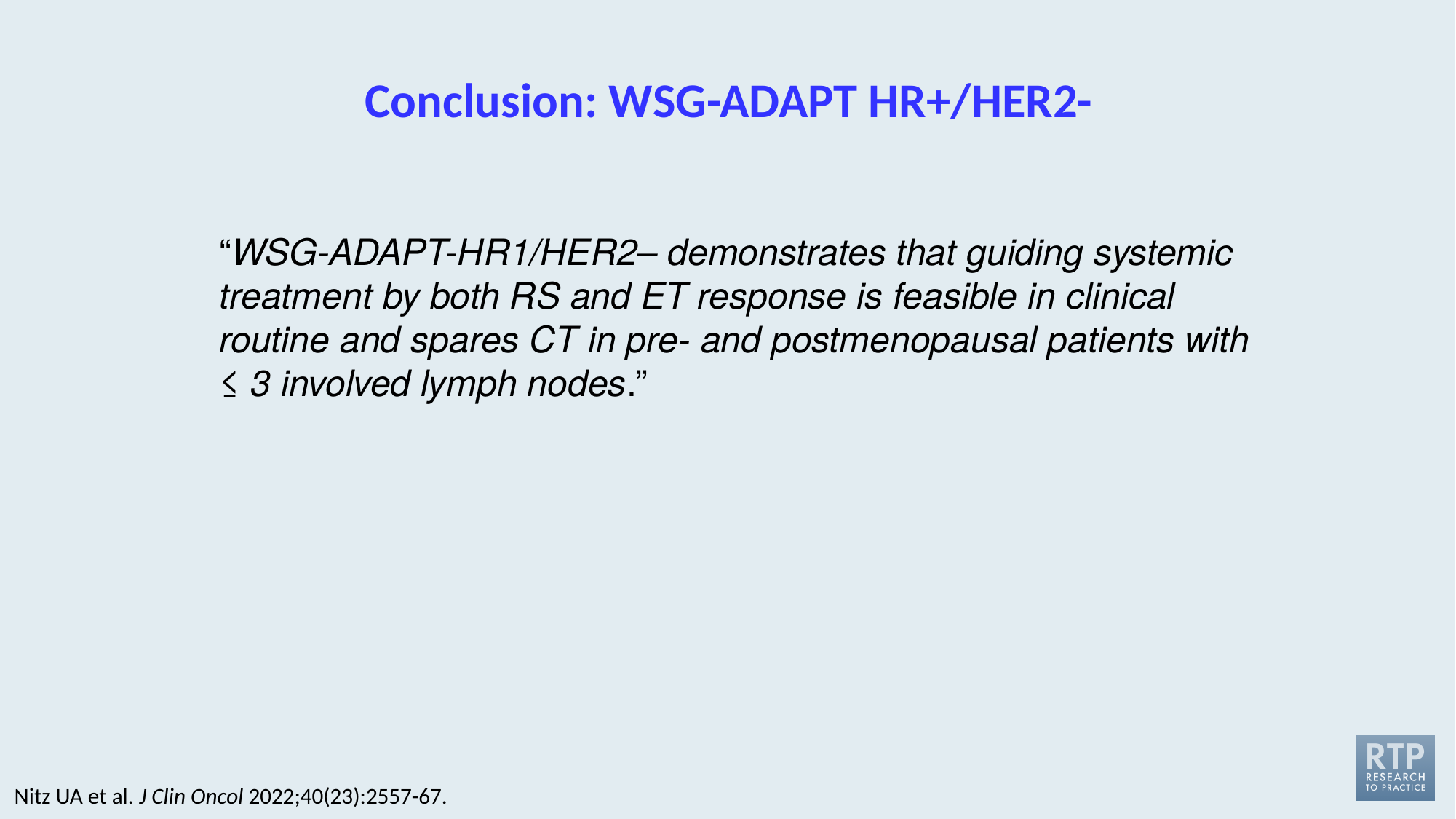

# Conclusion: WSG-ADAPT HR+/HER2-
“WSG-ADAPT-HR1/HER2– demonstrates that guiding systemic treatment by both RS and ET response is feasible in clinical routine and spares CT in pre- and postmenopausal patients with
≤ 3 involved lymph nodes.”

Nitz UA et al. J Clin Oncol 2022;40(23):2557-67.